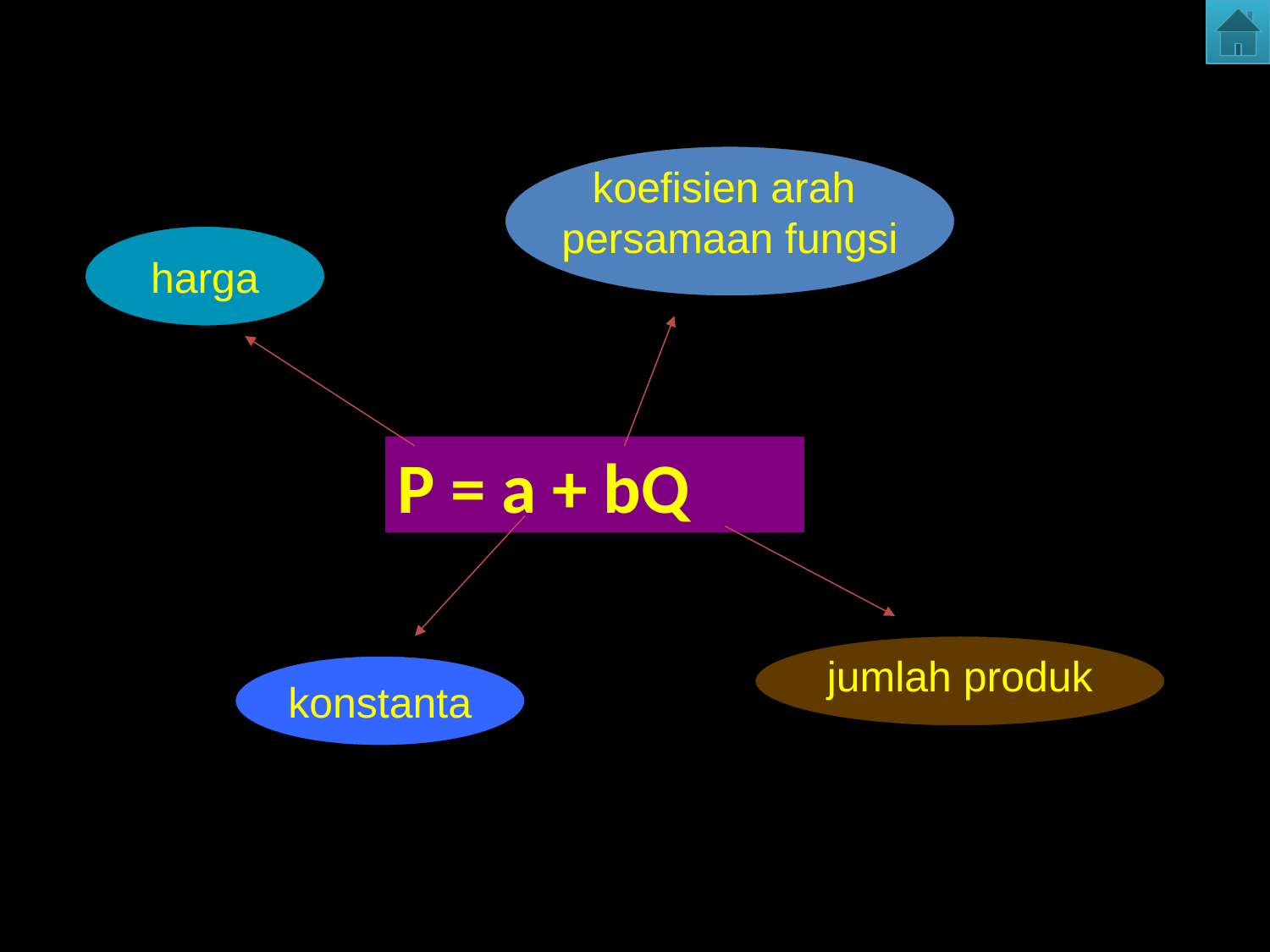

koefisien arah
persamaan fungsi

harga

P = a + bQ

jumlah produk

konstanta